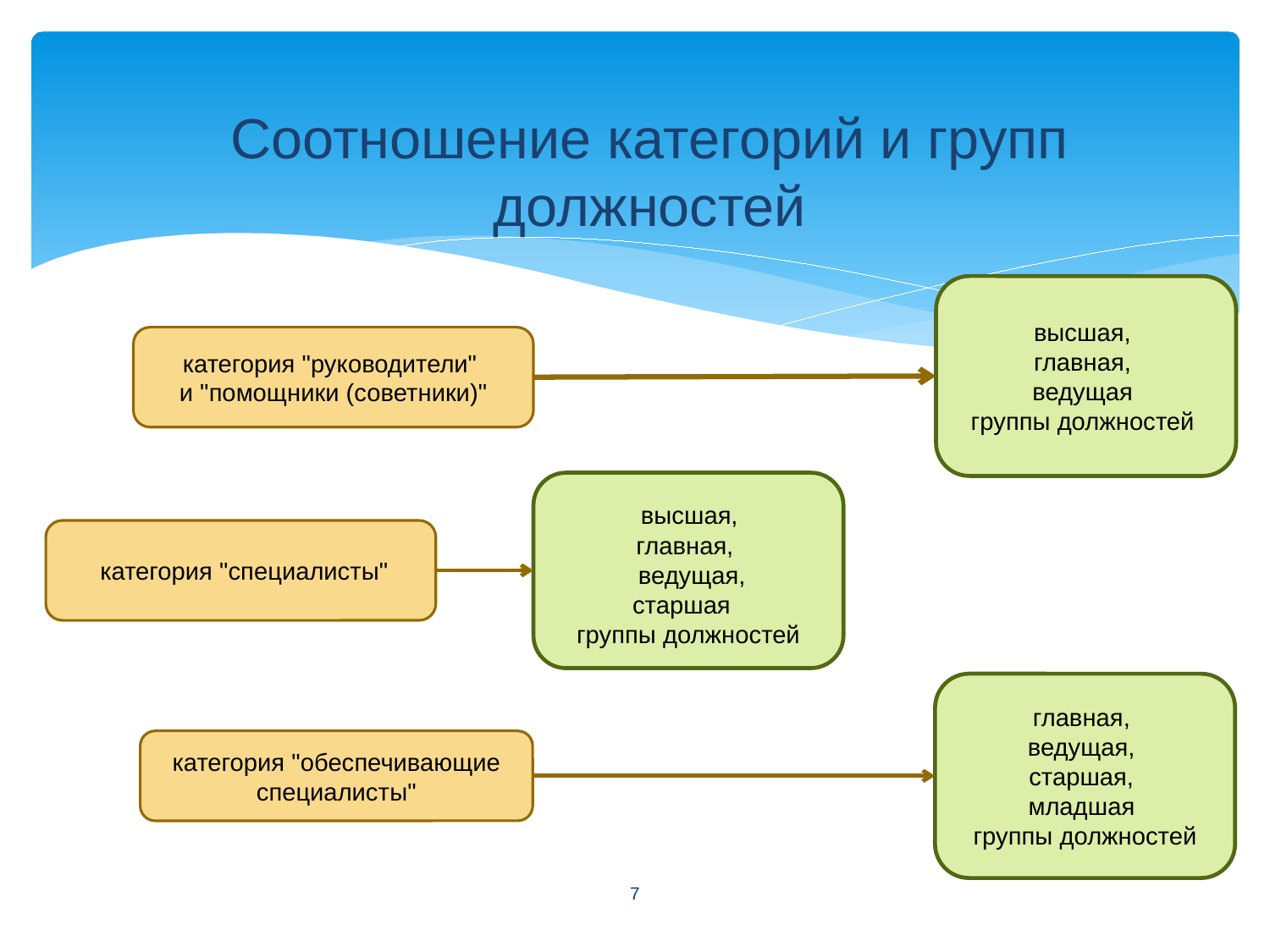

Соотношение категорий и групп должностей
высшая,
главная,
ведущая
группы должностей
категория "руководители"
и "помощники (советники)"
 высшая,
главная,
  ведущая,
старшая
группы должностей
 категория "специалисты"
главная,
ведущая,
старшая,
младшая
группы должностей
категория "обеспечивающие специалисты"
7